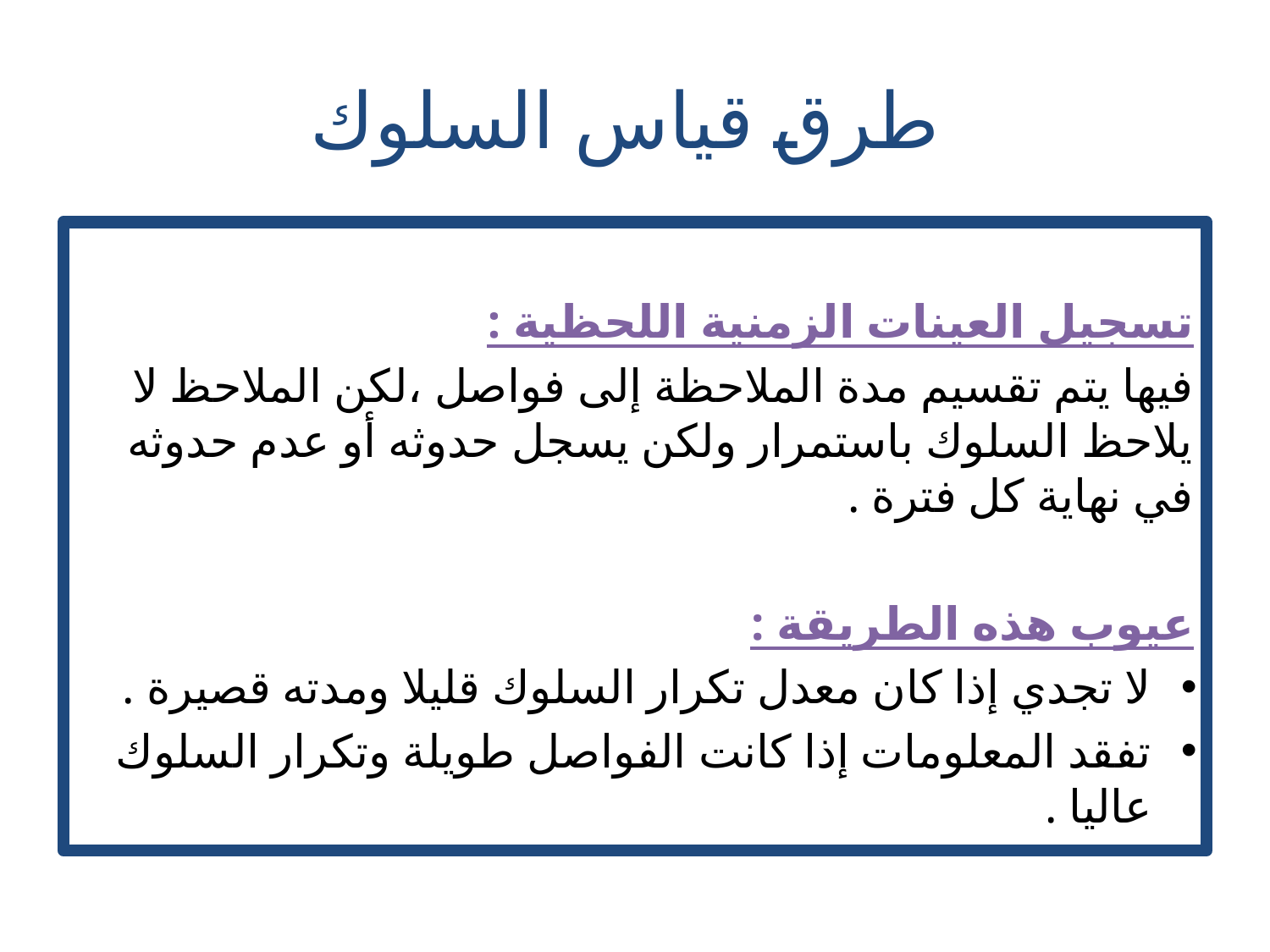

# طرق قياس السلوك

تسجيل العينات الزمنية اللحظية :
فيها يتم تقسيم مدة الملاحظة إلى فواصل ،لكن الملاحظ لا يلاحظ السلوك باستمرار ولكن يسجل حدوثه أو عدم حدوثه في نهاية كل فترة .

عيوب هذه الطريقة :
لا تجدي إذا كان معدل تكرار السلوك قليلا ومدته قصيرة .
تفقد المعلومات إذا كانت الفواصل طويلة وتكرار السلوك عاليا .